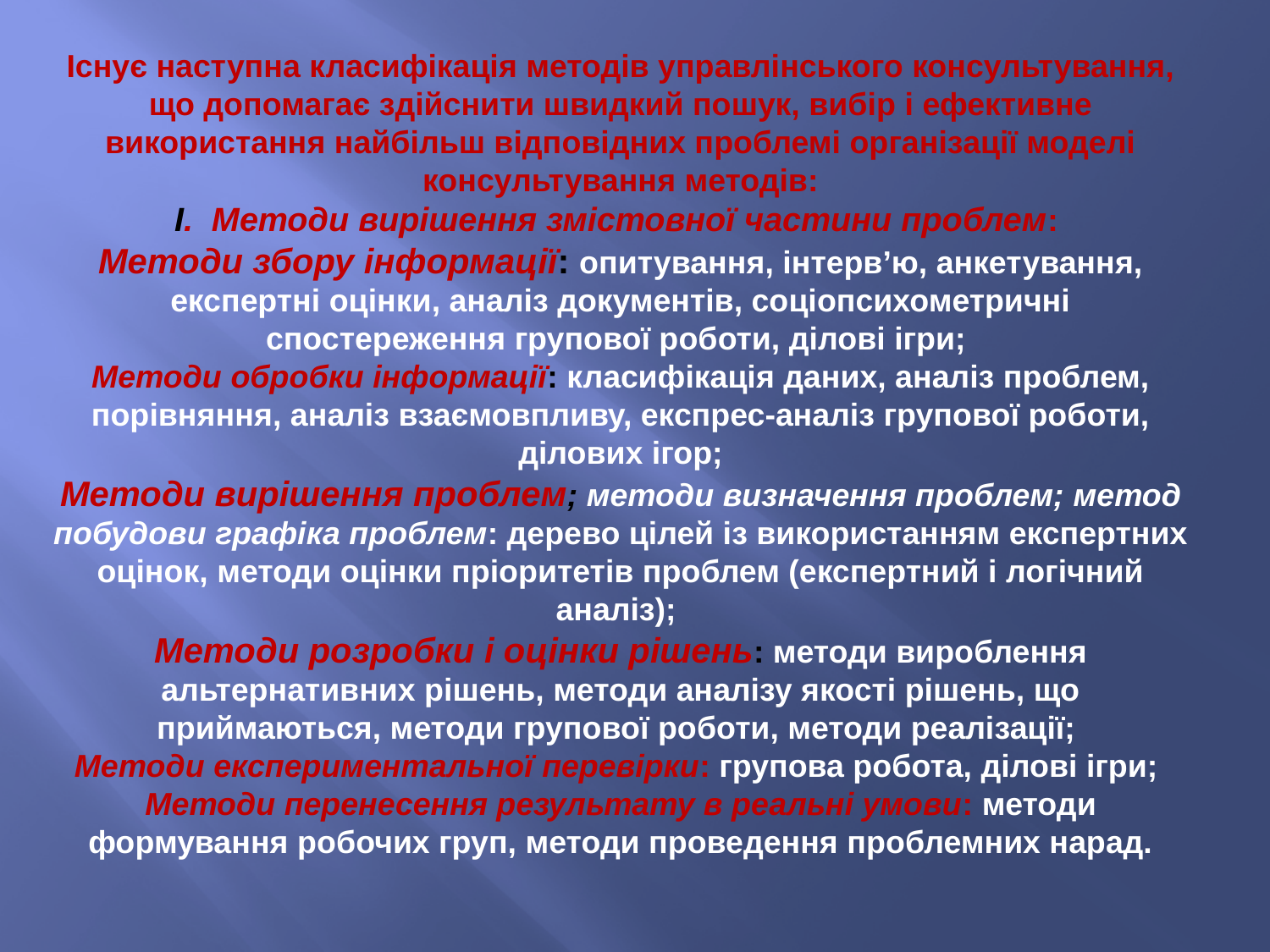

# Існує наступна класифікація методів управлінського консультування, що допомагає здійснити швидкий пошук, вибір і ефективне використання найбільш відповідних проблемі організації моделі консультування методів: І.  Методи вирішення змістовної частини проблем: Методи збору інформації: опитування, інтерв’ю, анкетування, експертні оцінки, аналіз документів, соціопсихометричні спостереження групової роботи, ділові ігри; Методи обробки інформації: класифікація даних, аналіз проблем, порівняння, аналіз взаємовпливу, експрес-аналіз групової роботи, ділових ігор; Методи вирішення проблем; методи визначення проблем; метод побудови графіка проблем: дерево цілей із використанням експертних оцінок, методи оцінки пріоритетів проблем (експертний і логічний аналіз); Методи розробки і оцінки рішень: методи вироблення альтернативних рішень, методи аналізу якості рішень, що приймаються, методи групової роботи, методи реалізації; Методи експериментальної перевірки: групова робота, ділові ігри; Методи перенесення результату в реальні умови: методи формування робочих груп, методи проведення проблемних нарад.